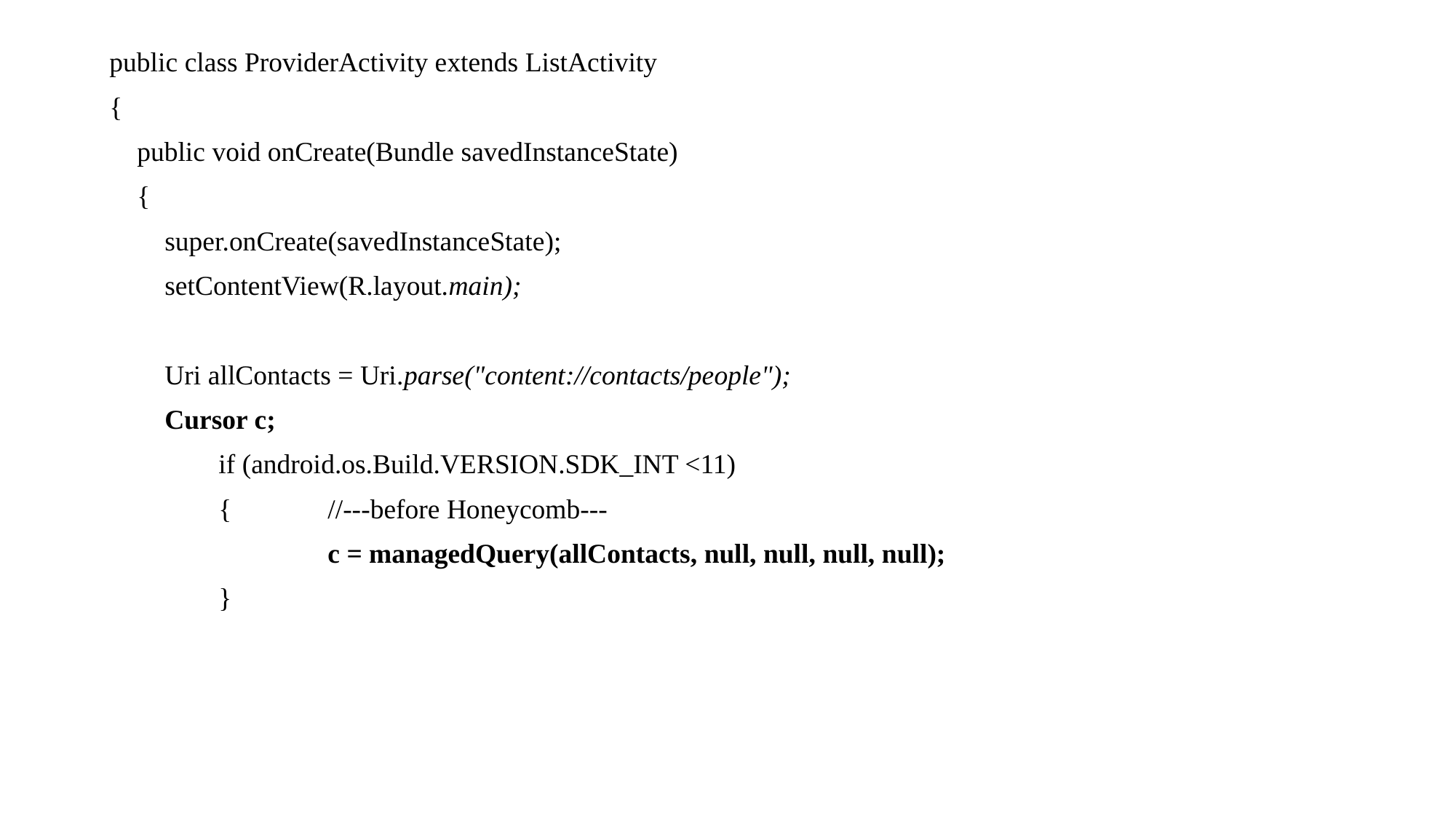

public class ProviderActivity extends ListActivity
{
    public void onCreate(Bundle savedInstanceState)
    {
        super.onCreate(savedInstanceState);
        setContentView(R.layout.main);

        Uri allContacts = Uri.parse("content://contacts/people");
        Cursor c;
	if (android.os.Build.VERSION.SDK_INT <11)
	{	//---before Honeycomb---
		c = managedQuery(allContacts, null, null, null, null);
	}